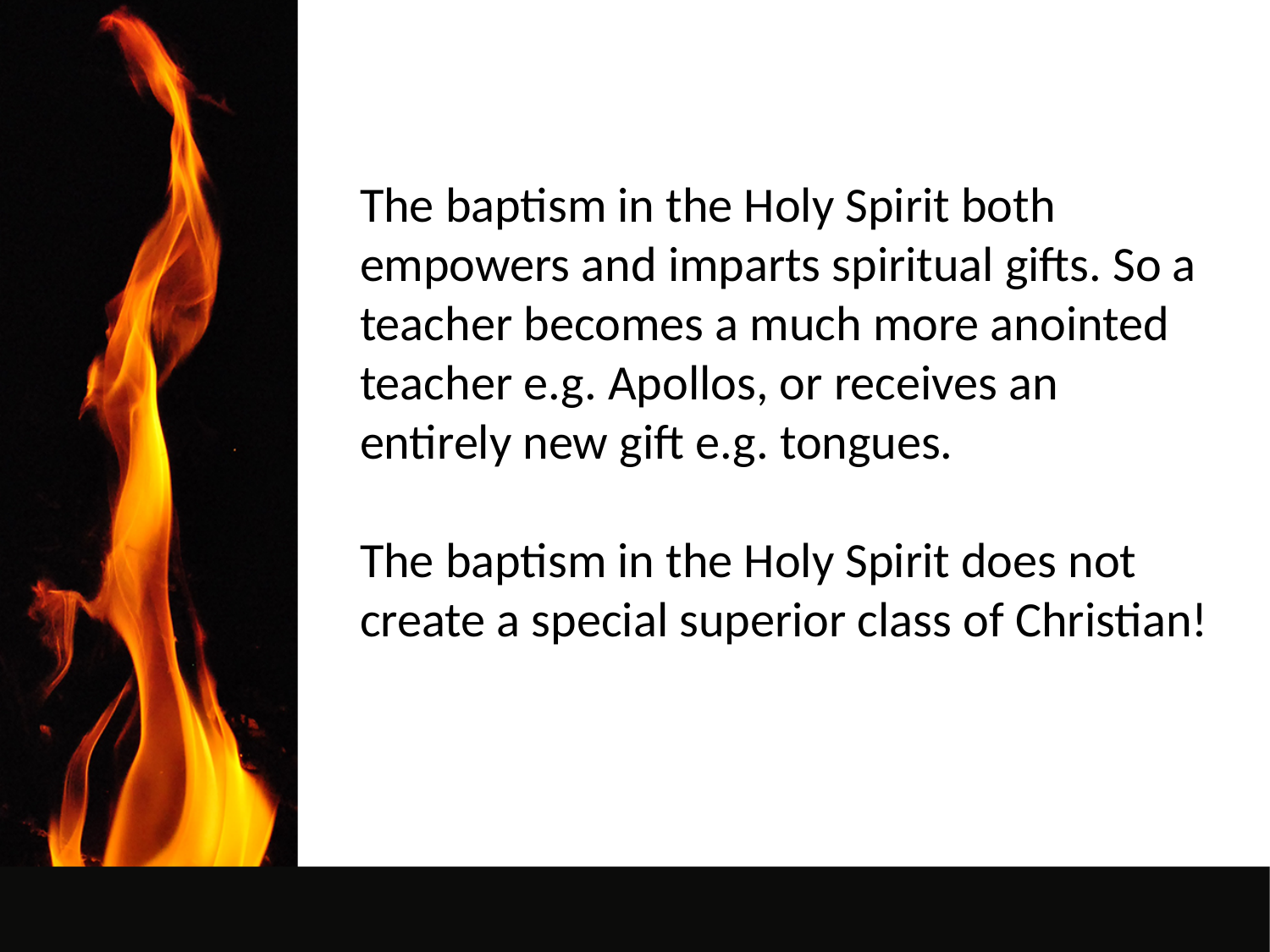

The baptism in the Holy Spirit both empowers and imparts spiritual gifts. So a teacher becomes a much more anointed teacher e.g. Apollos, or receives an entirely new gift e.g. tongues.
The baptism in the Holy Spirit does not create a special superior class of Christian!